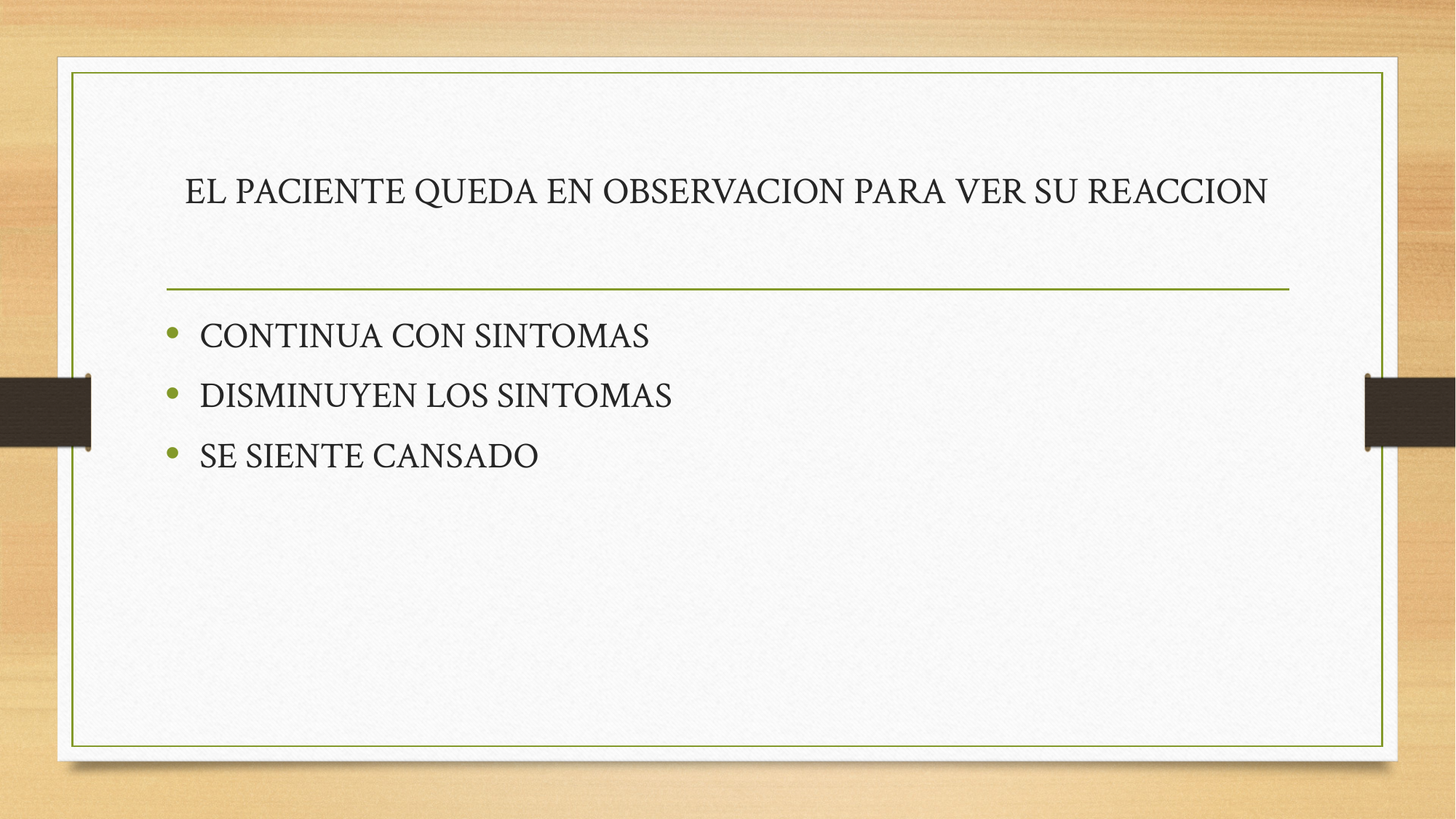

# EL PACIENTE QUEDA EN OBSERVACION PARA VER SU REACCION
CONTINUA CON SINTOMAS
DISMINUYEN LOS SINTOMAS
SE SIENTE CANSADO